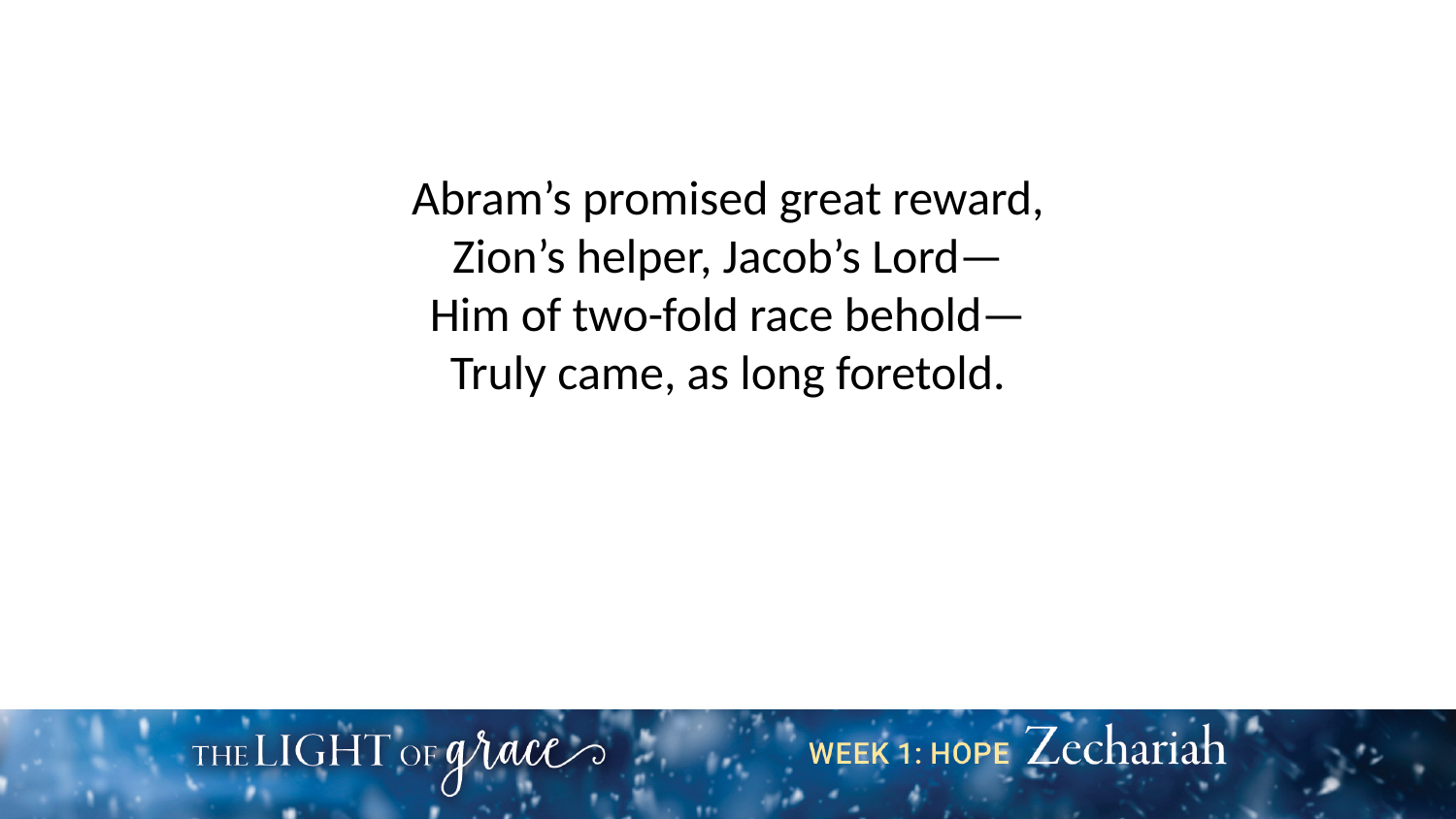

Abram’s promised great reward,
Zion’s helper, Jacob’s Lord—
Him of two-fold race behold—
Truly came, as long foretold.